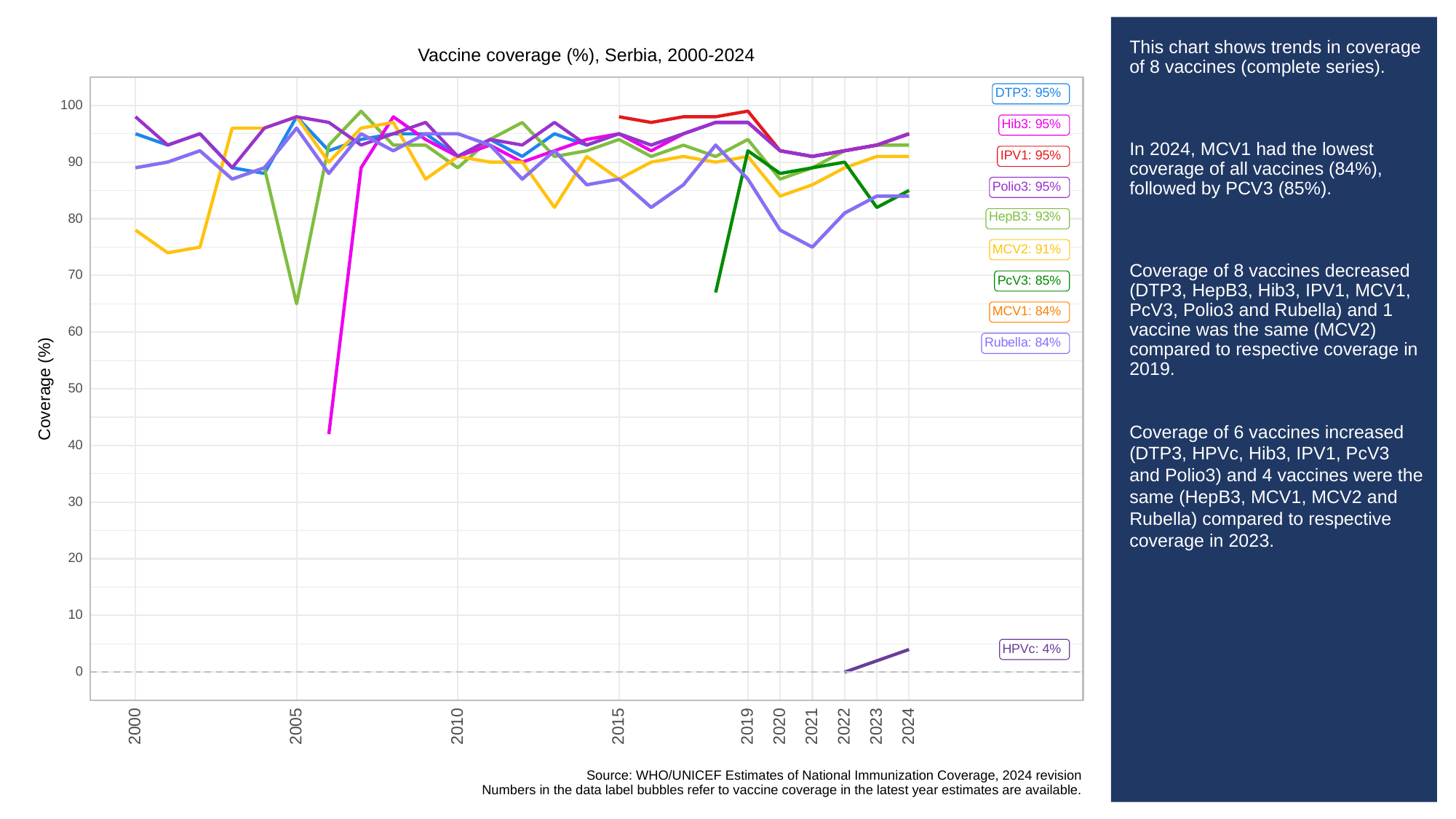

# This chart shows trends in coverage of 8 vaccines (complete series).

In 2024, MCV1 had the lowest coverage of all vaccines (84%), followed by PCV3 (85%).

Coverage of 8 vaccines decreased (DTP3, HepB3, Hib3, IPV1, MCV1, PcV3, Polio3 and Rubella) and 1 vaccine was the same (MCV2) compared to respective coverage in 2019.

Coverage of 6 vaccines increased (DTP3, HPVc, Hib3, IPV1, PcV3 and Polio3) and 4 vaccines were the same (HepB3, MCV1, MCV2 and Rubella) compared to respective coverage in 2023.

Vaccine coverage (%), Serbia, 2000-2024

DTP3: 95%

100

Hib3: 95%

IPV1: 95%
90

Polio3: 95%

HepB3: 93%
80

MCV2: 91%

70

PcV3: 85%

MCV1: 84%
60

Rubella: 84%

Coverage (%)
50

40

30

20

10

HPVc: 4%

0

2023
2000
2005
2010
2015
2019
2020
2021
2022
2024
Source: WHO/UNICEF Estimates of National Immunization Coverage, 2024 revision
Numbers in the data label bubbles refer to vaccine coverage in the latest year estimates are available.